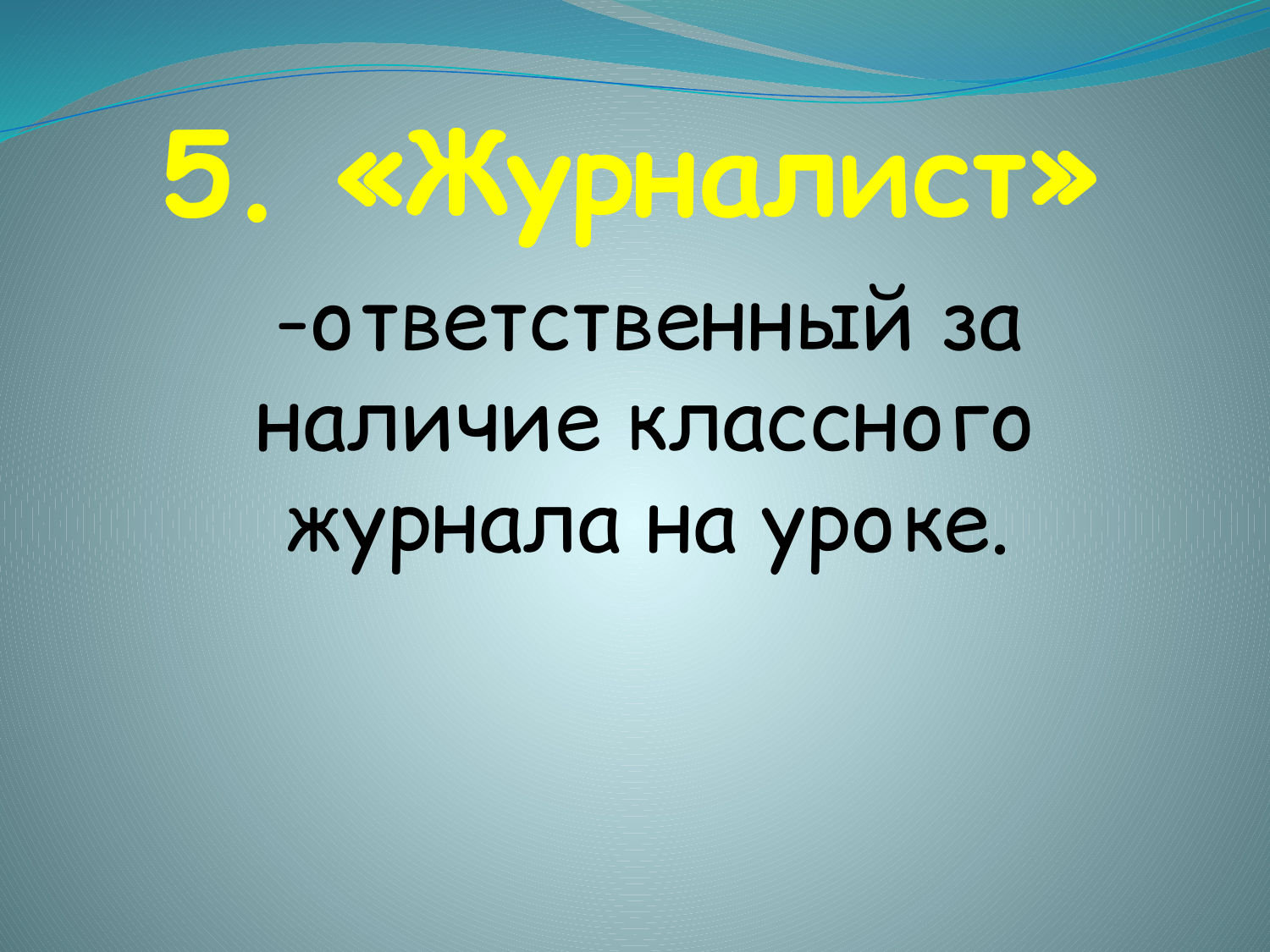

# 5. «Журналист»
-ответственный за наличие классного журнала на уроке.